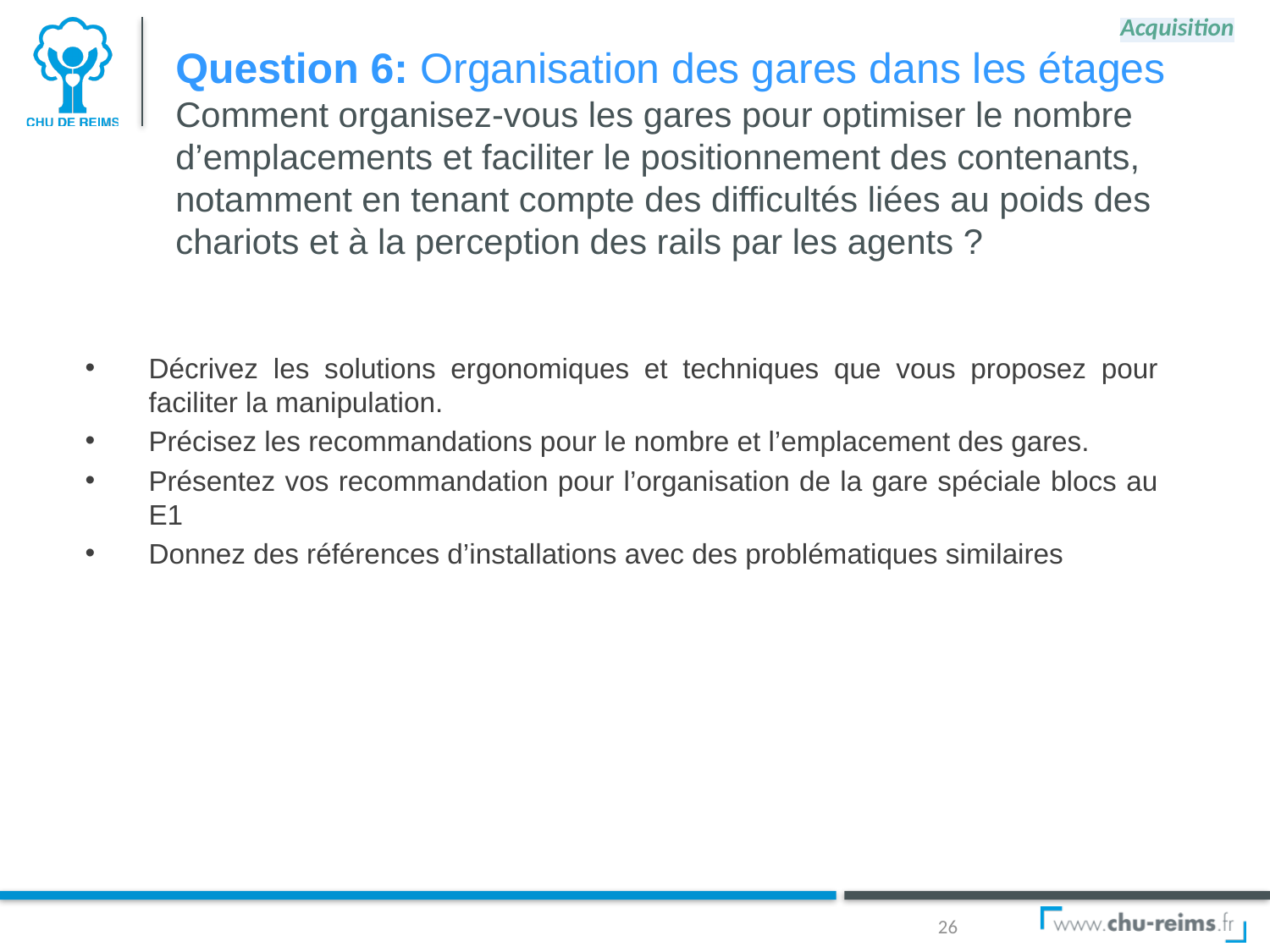

Acquisition
# Question 6: Organisation des gares dans les étages Comment organisez-vous les gares pour optimiser le nombre d’emplacements et faciliter le positionnement des contenants, notamment en tenant compte des difficultés liées au poids des chariots et à la perception des rails par les agents ?
Décrivez les solutions ergonomiques et techniques que vous proposez pour faciliter la manipulation.
Précisez les recommandations pour le nombre et l’emplacement des gares.
Présentez vos recommandation pour l’organisation de la gare spéciale blocs au E1
Donnez des références d’installations avec des problématiques similaires
26